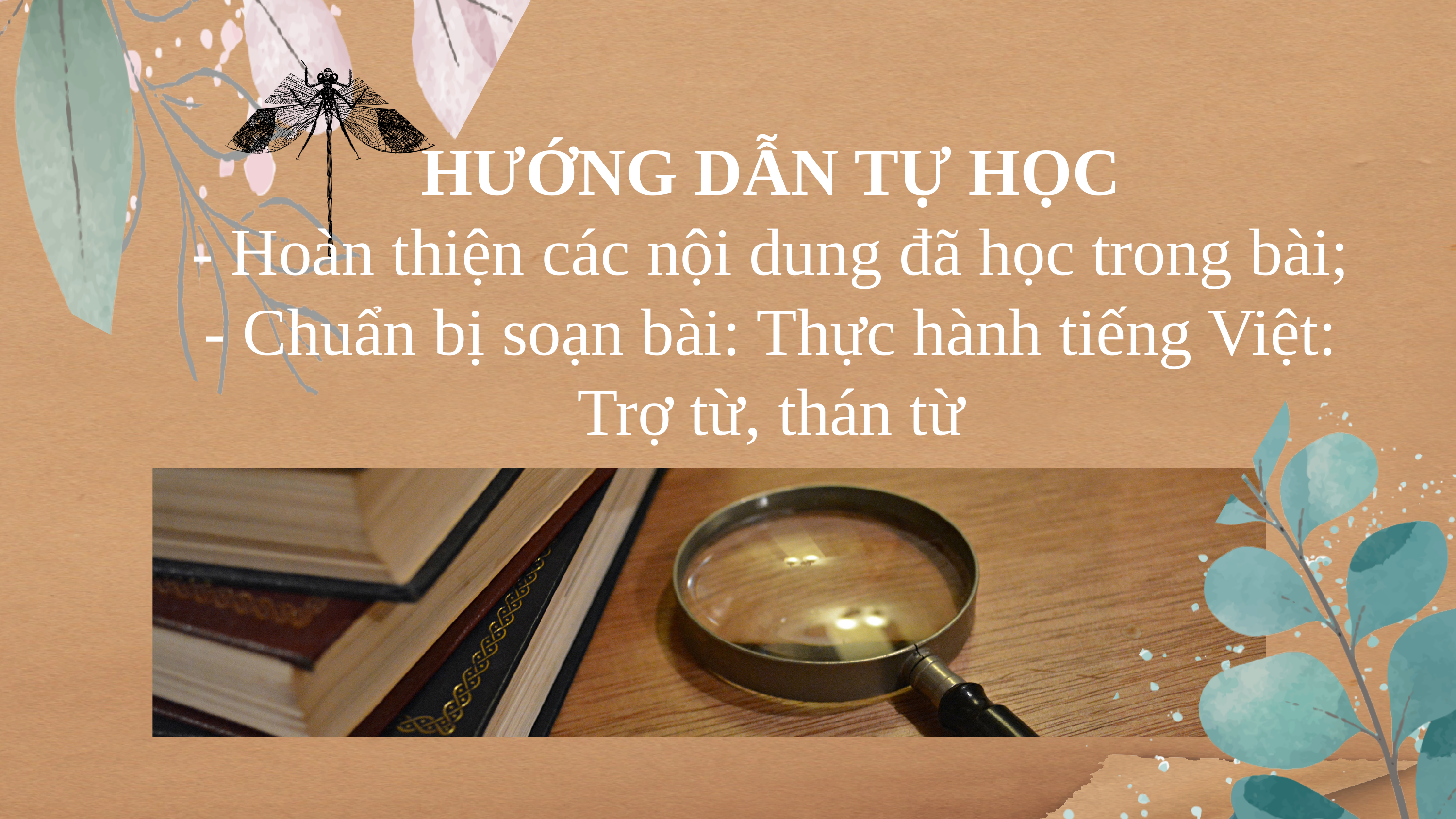

HƯỚNG DẪN TỰ HỌC
- Hoàn thiện các nội dung đã học trong bài;
- Chuẩn bị soạn bài: Thực hành tiếng Việt: Trợ từ, thán từ